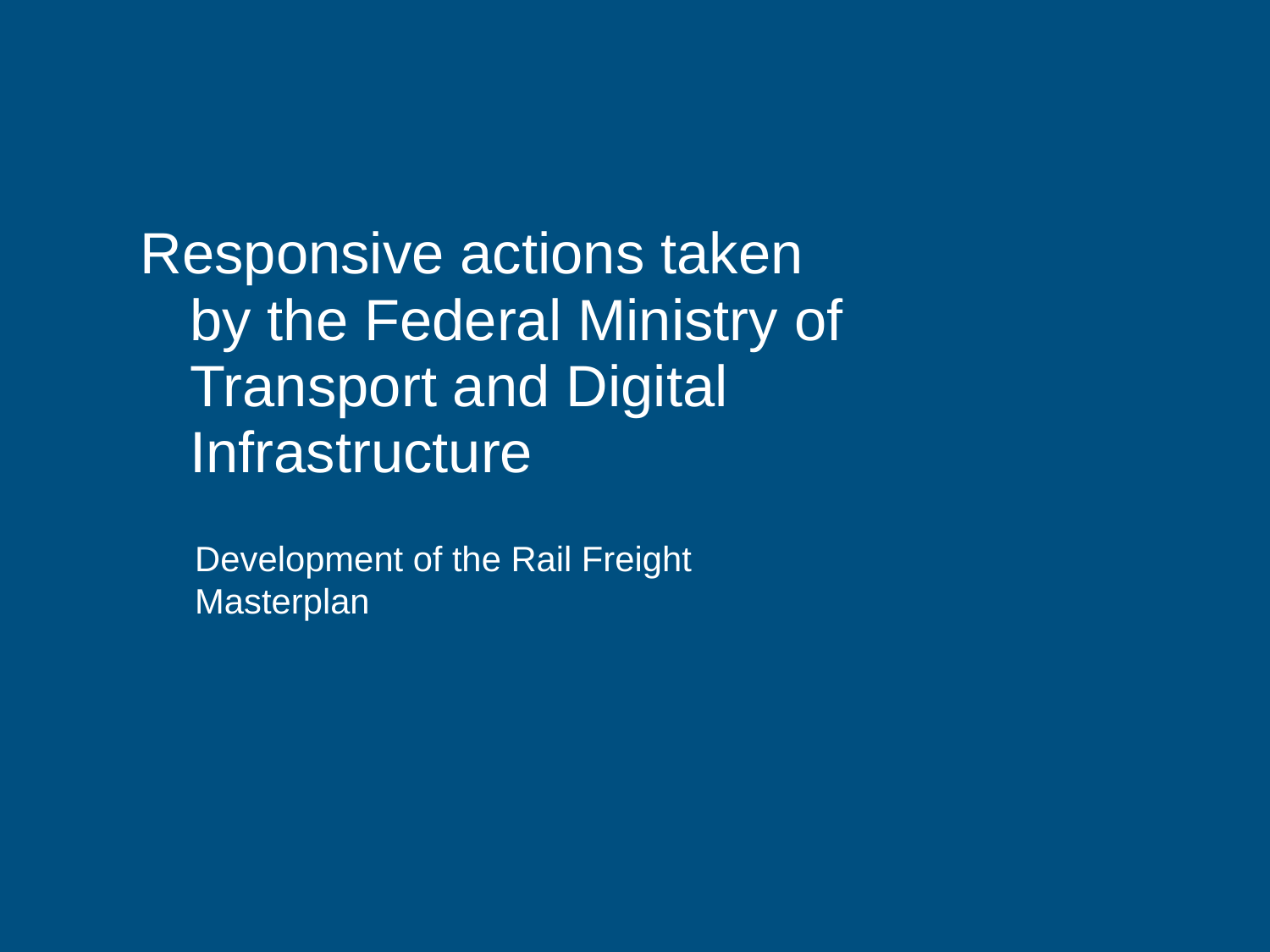

Responsive actions taken by the Federal Ministry of Transport and Digital Infrastructure
Development of the Rail Freight Masterplan